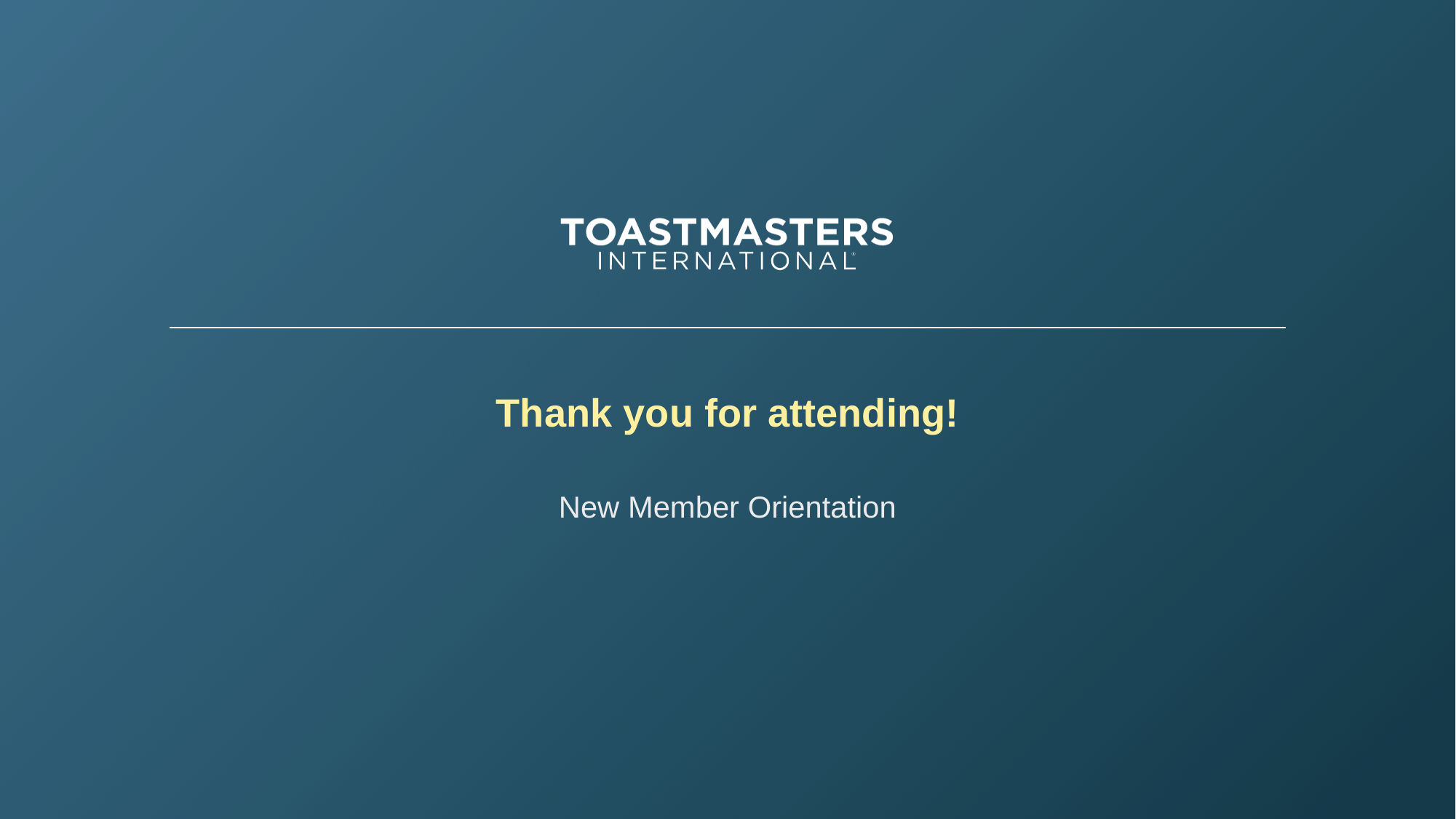

# Thank you for attending!
New Member Orientation